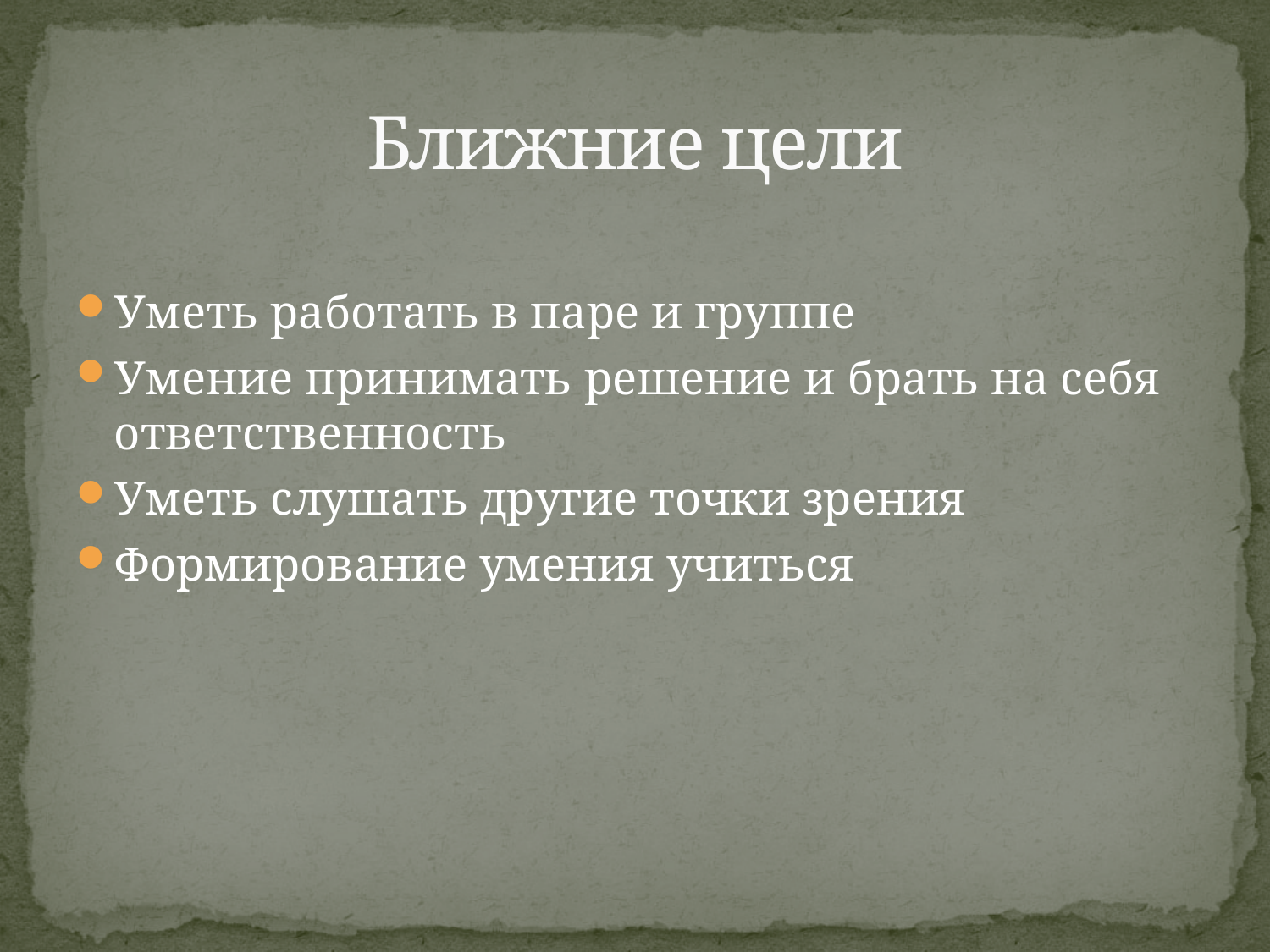

# Ближние цели

Уметь работать в паре и группе
Умение принимать решение и брать на себя ответственность
Уметь слушать другие точки зрения
Формирование умения учиться